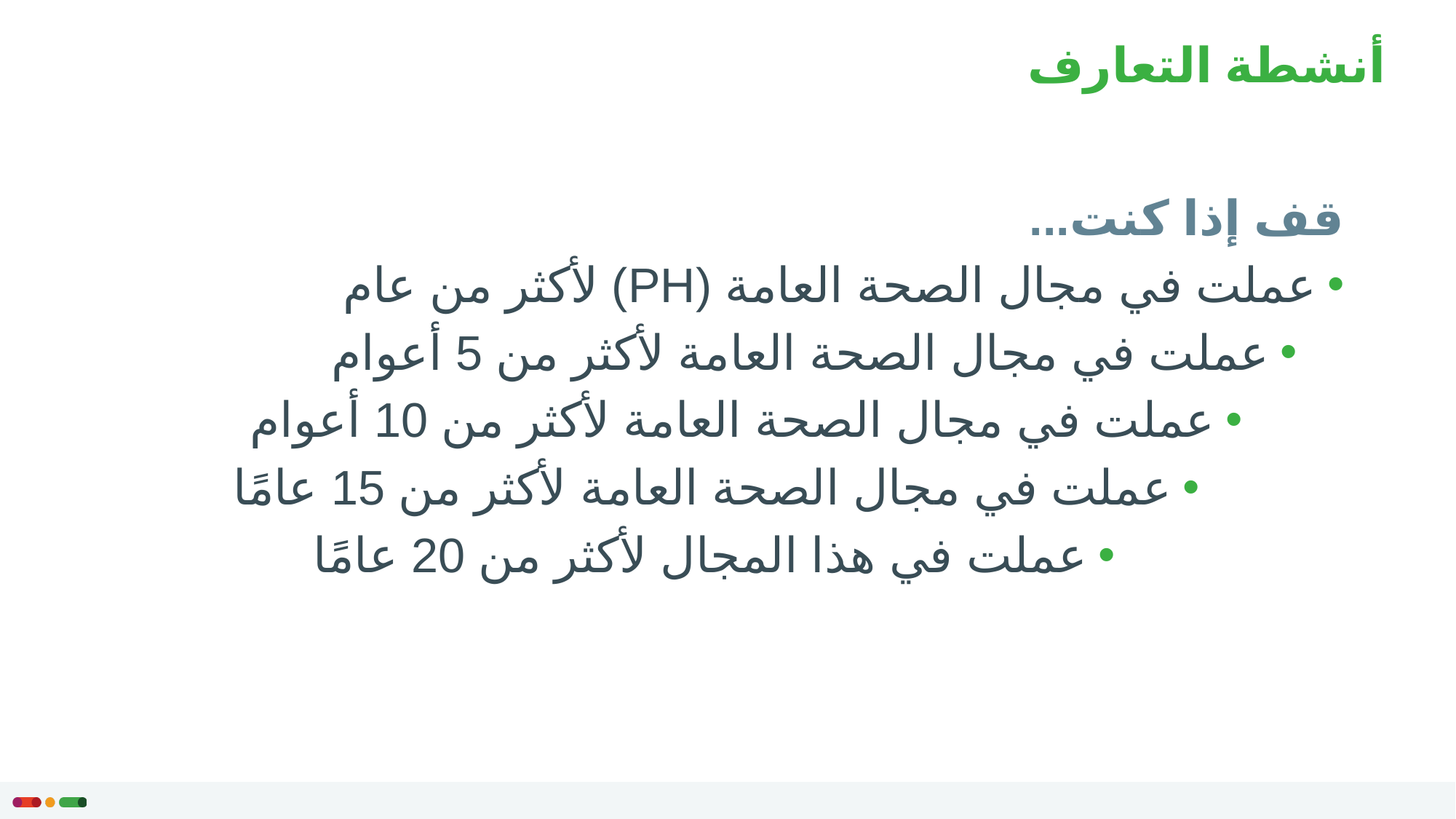

# أنشطة التعارف
قف إذا كنت...
عملت في مجال الصحة العامة (PH) لأكثر من عام
عملت في مجال الصحة العامة لأكثر من 5 أعوام
عملت في مجال الصحة العامة لأكثر من 10 أعوام
عملت في مجال الصحة العامة لأكثر من 15 عامًا
عملت في هذا المجال لأكثر من 20 عامًا